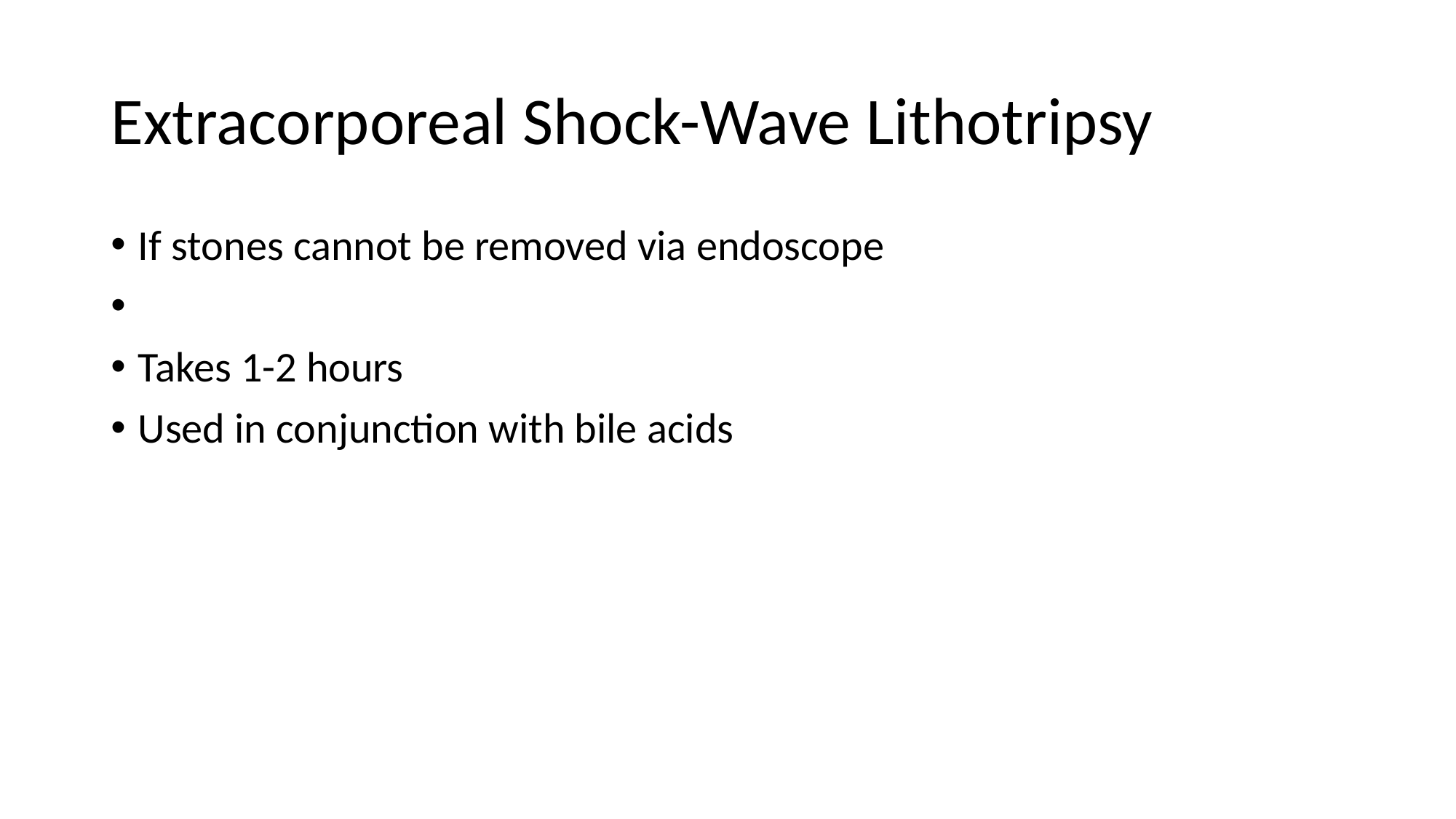

# Extracorporeal Shock-Wave Lithotripsy
If stones cannot be removed via endoscope

Takes 1-2 hours
Used in conjunction with bile acids